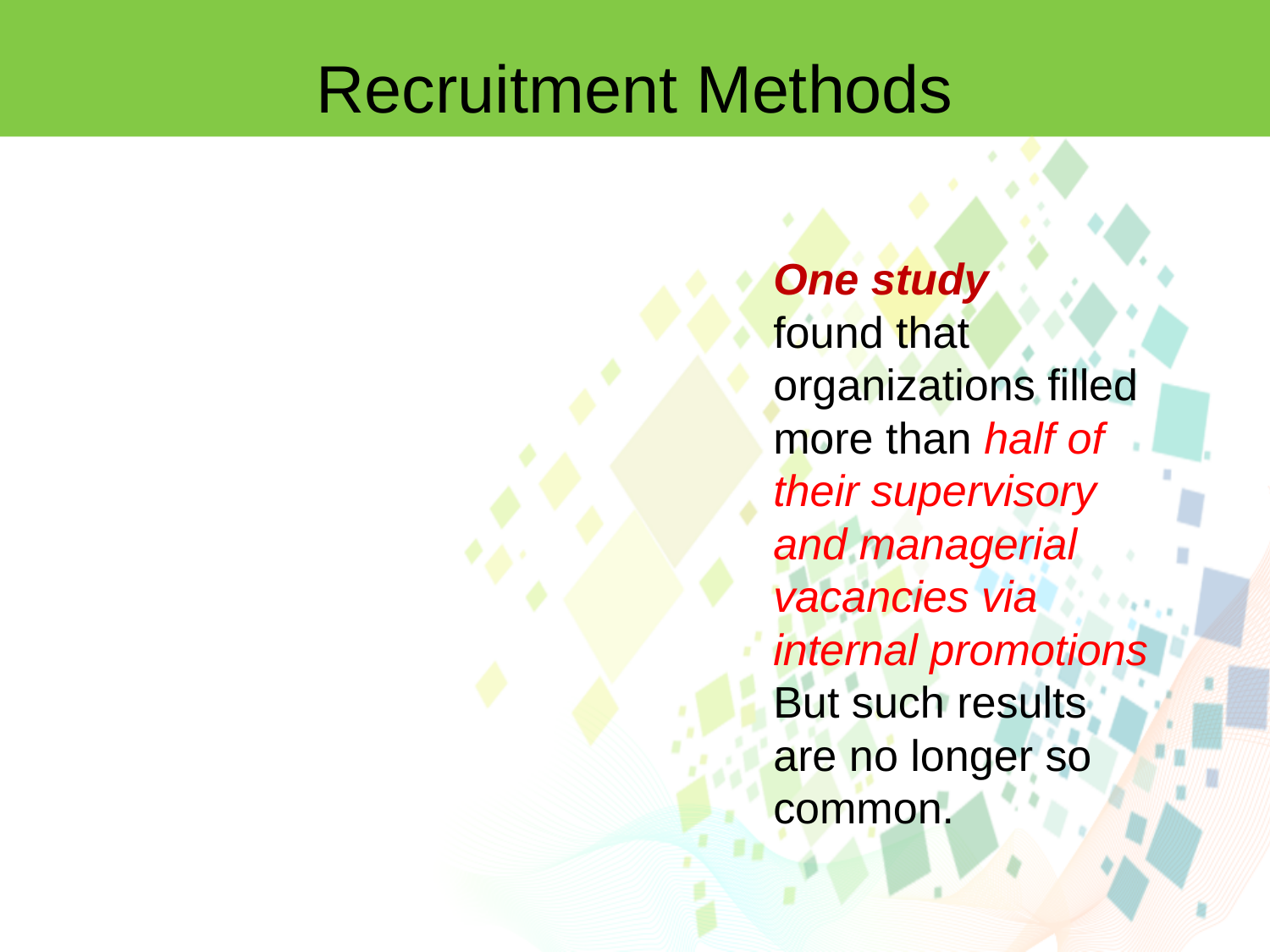

Recruitment Methods
One study
found that organizations filled more than half of their supervisory and managerial vacancies via internal promotions
But such results are no longer so common.